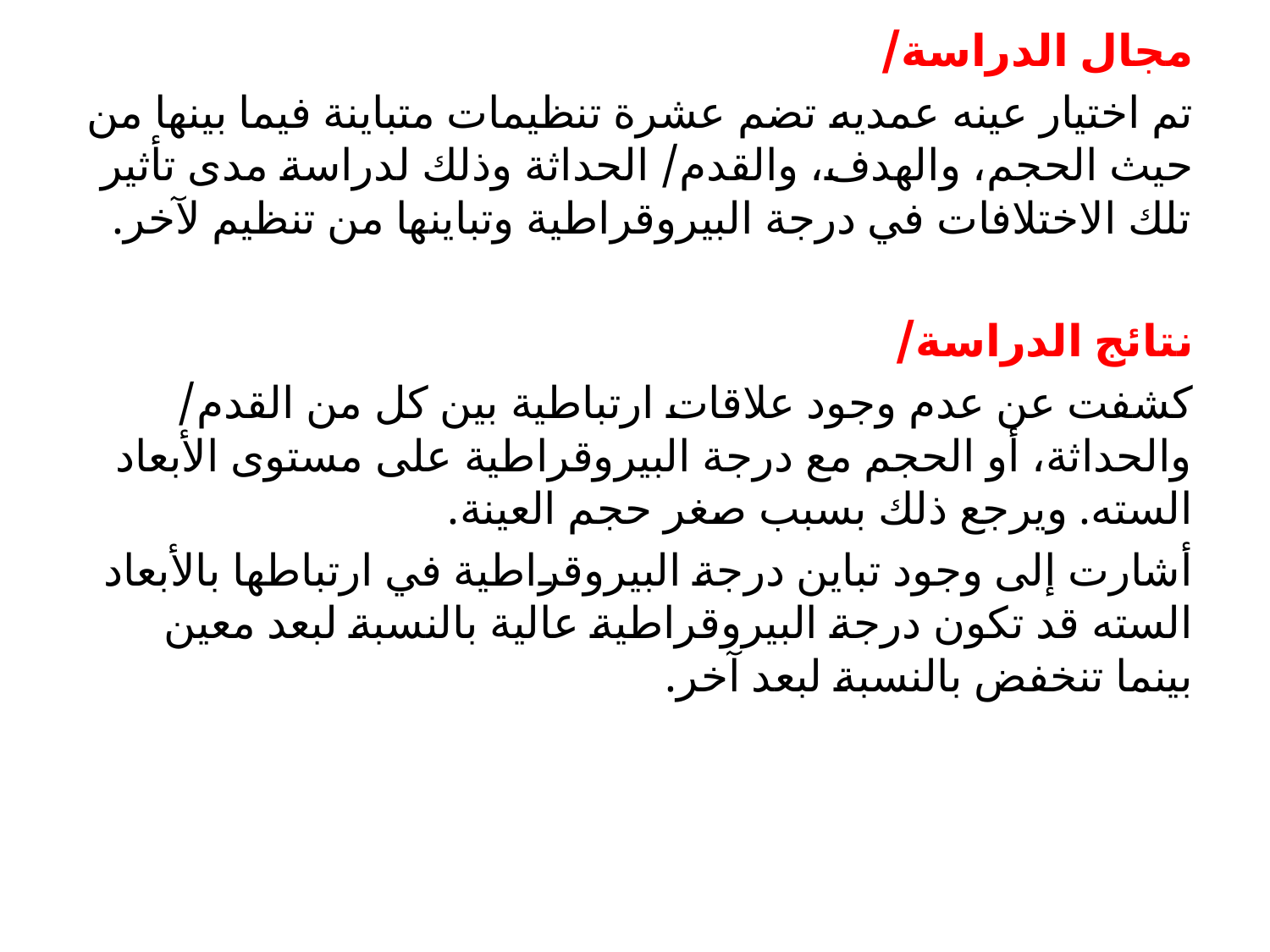

مجال الدراسة/
تم اختيار عينه عمديه تضم عشرة تنظيمات متباينة فيما بينها من حيث الحجم، والهدف، والقدم/ الحداثة وذلك لدراسة مدى تأثير تلك الاختلافات في درجة البيروقراطية وتباينها من تنظيم لآخر.

نتائج الدراسة/
كشفت عن عدم وجود علاقات ارتباطية بين كل من القدم/ والحداثة، أو الحجم مع درجة البيروقراطية على مستوى الأبعاد السته. ويرجع ذلك بسبب صغر حجم العينة.
أشارت إلى وجود تباين درجة البيروقراطية في ارتباطها بالأبعاد السته قد تكون درجة البيروقراطية عالية بالنسبة لبعد معين بينما تنخفض بالنسبة لبعد آخر.

#